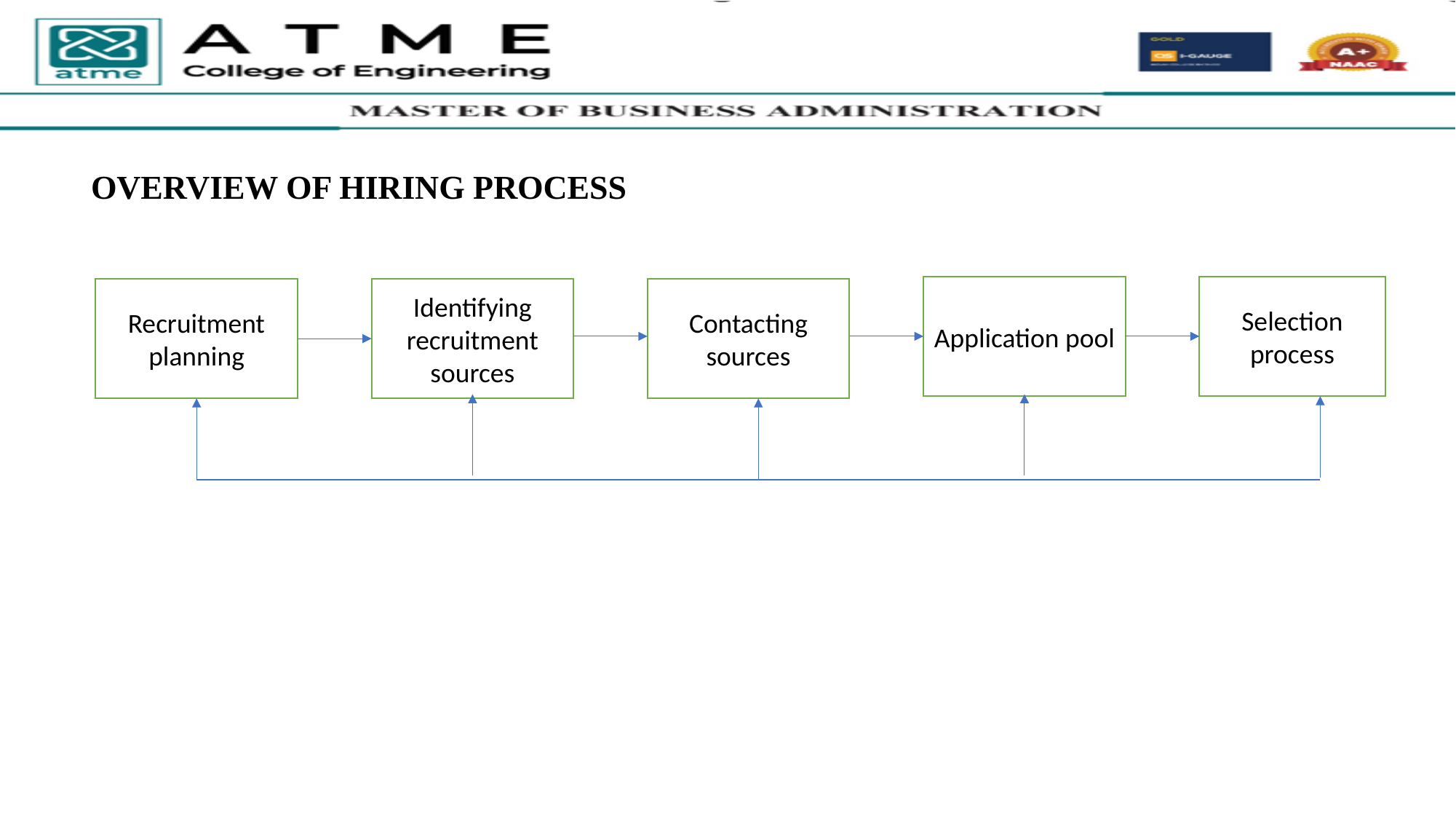

OVERVIEW OF HIRING PROCESS

Application pool

Selection process
Recruitment planning
Identifying recruitment sources
Contacting sources